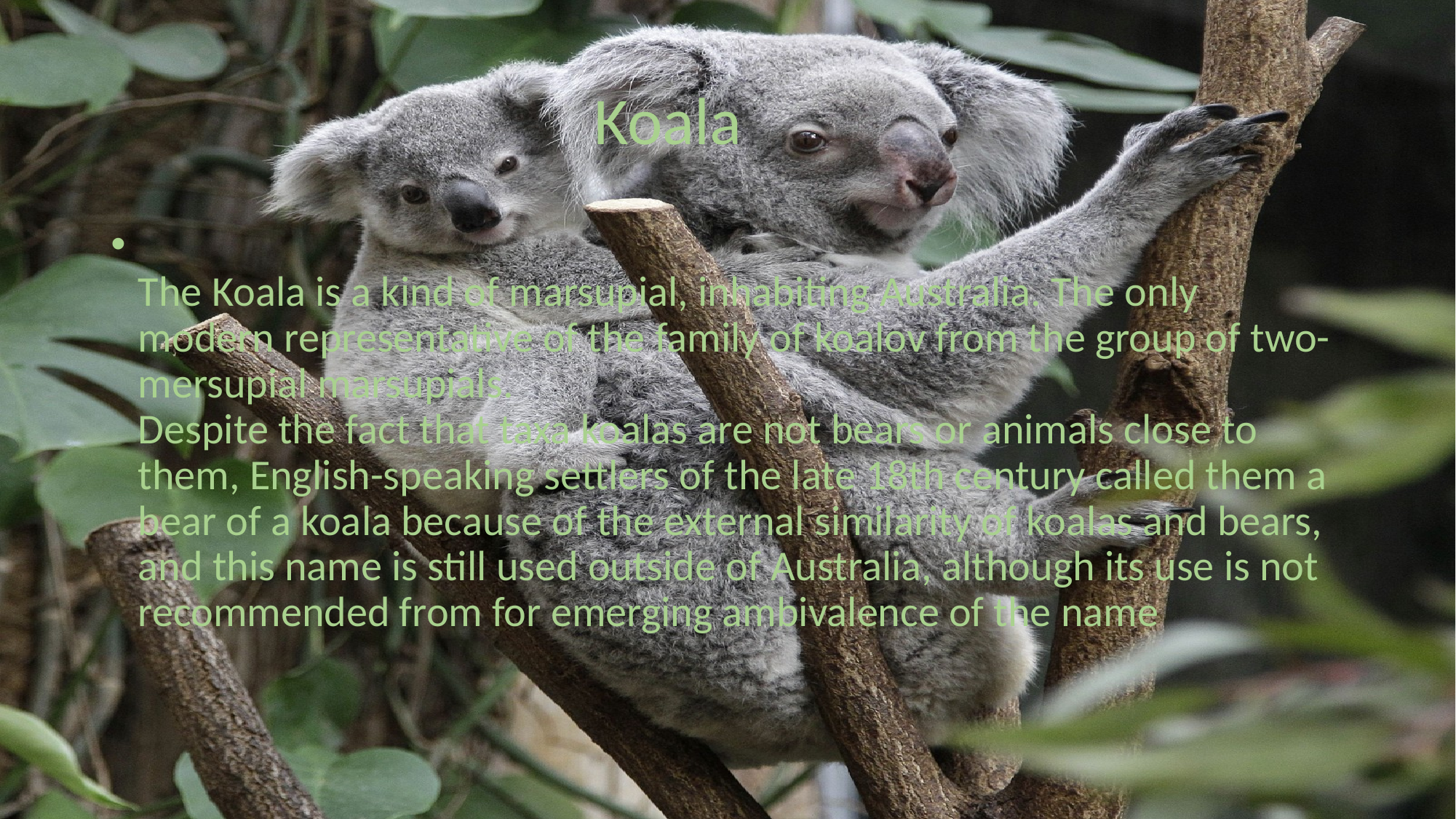

# Koala
The Koala is a kind of marsupial, inhabiting Australia. The only modern representative of the family of koalov from the group of two-mersupial marsupials.
Despite the fact that taxa koalas are not bears or animals close to them, English-speaking settlers of the late 18th century called them a bear of a koala because of the external similarity of koalas and bears, and this name is still used outside of Australia, although its use is not recommended from for emerging ambivalence of the name